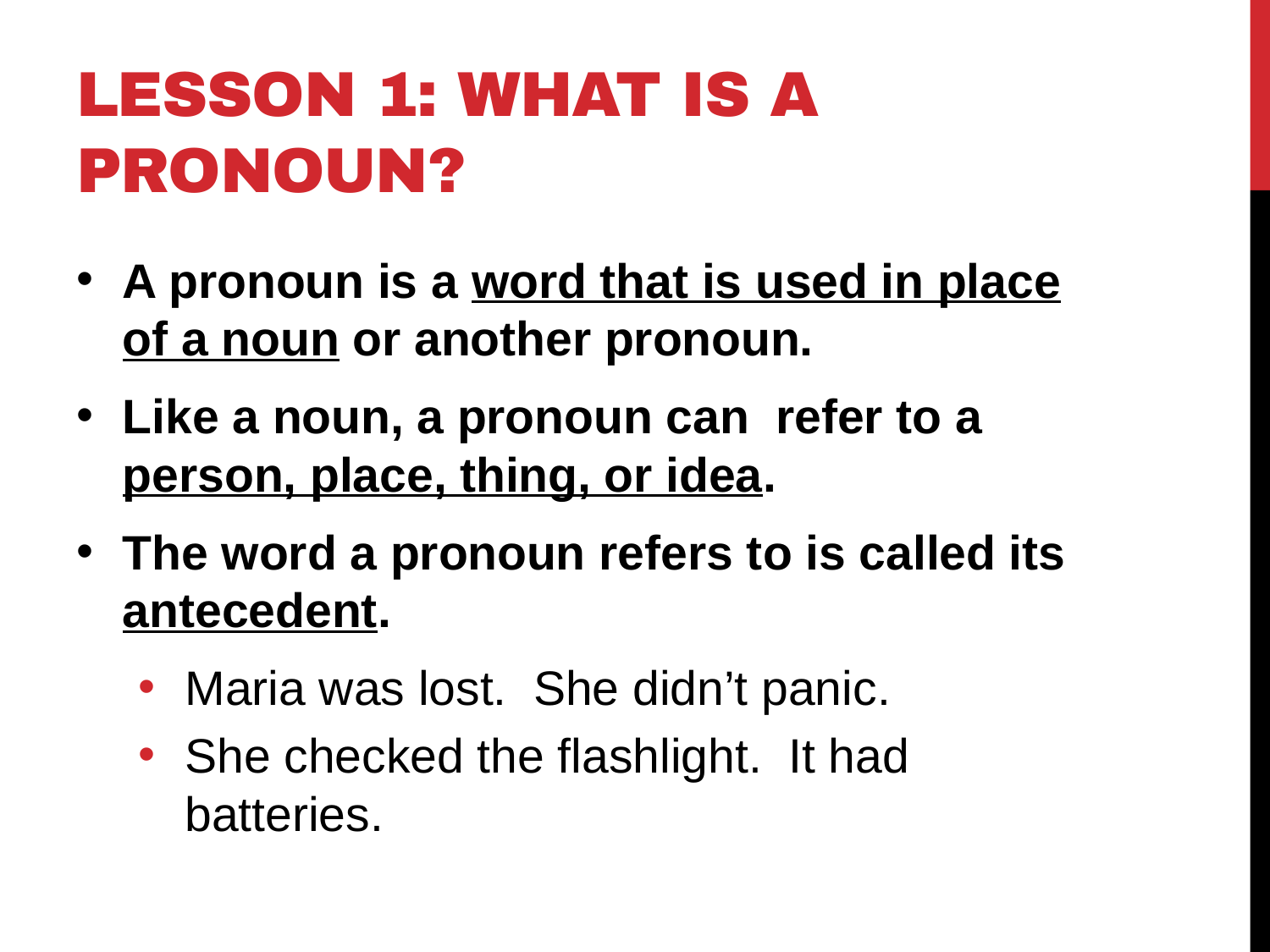

# Lesson 1: What is a Pronoun?
A pronoun is a word that is used in place of a noun or another pronoun.
Like a noun, a pronoun can  refer to a person, place, thing, or idea.
The word a pronoun refers to is called its antecedent.
Maria was lost.  She didn’t panic.
She checked the flashlight.  It had batteries.